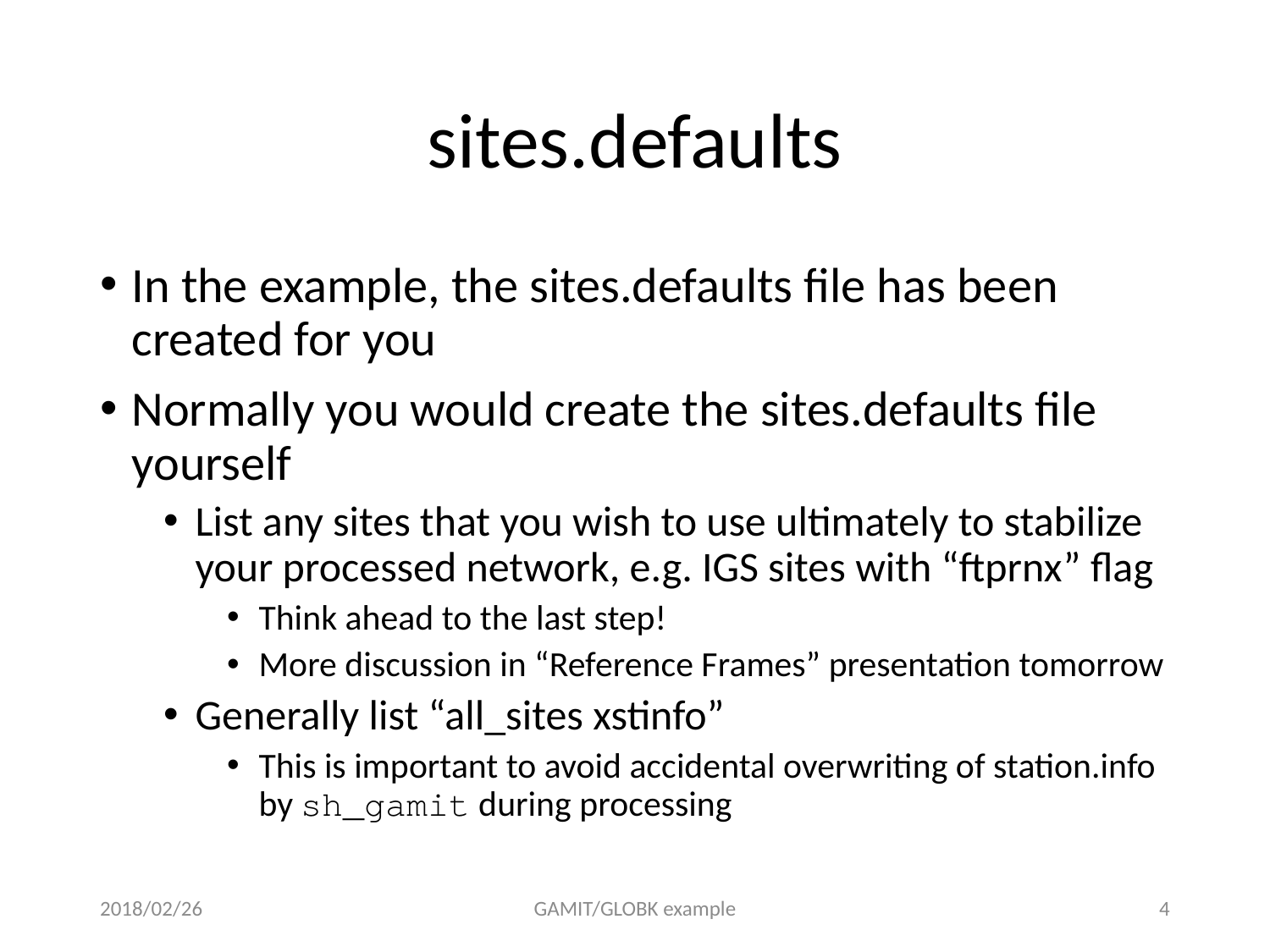

# sites.defaults
In the example, the sites.defaults file has been created for you
Normally you would create the sites.defaults file yourself
List any sites that you wish to use ultimately to stabilize your processed network, e.g. IGS sites with “ftprnx” flag
Think ahead to the last step!
More discussion in “Reference Frames” presentation tomorrow
Generally list “all_sites xstinfo”
This is important to avoid accidental overwriting of station.info by sh_gamit during processing
2018/02/26
GAMIT/GLOBK example
4